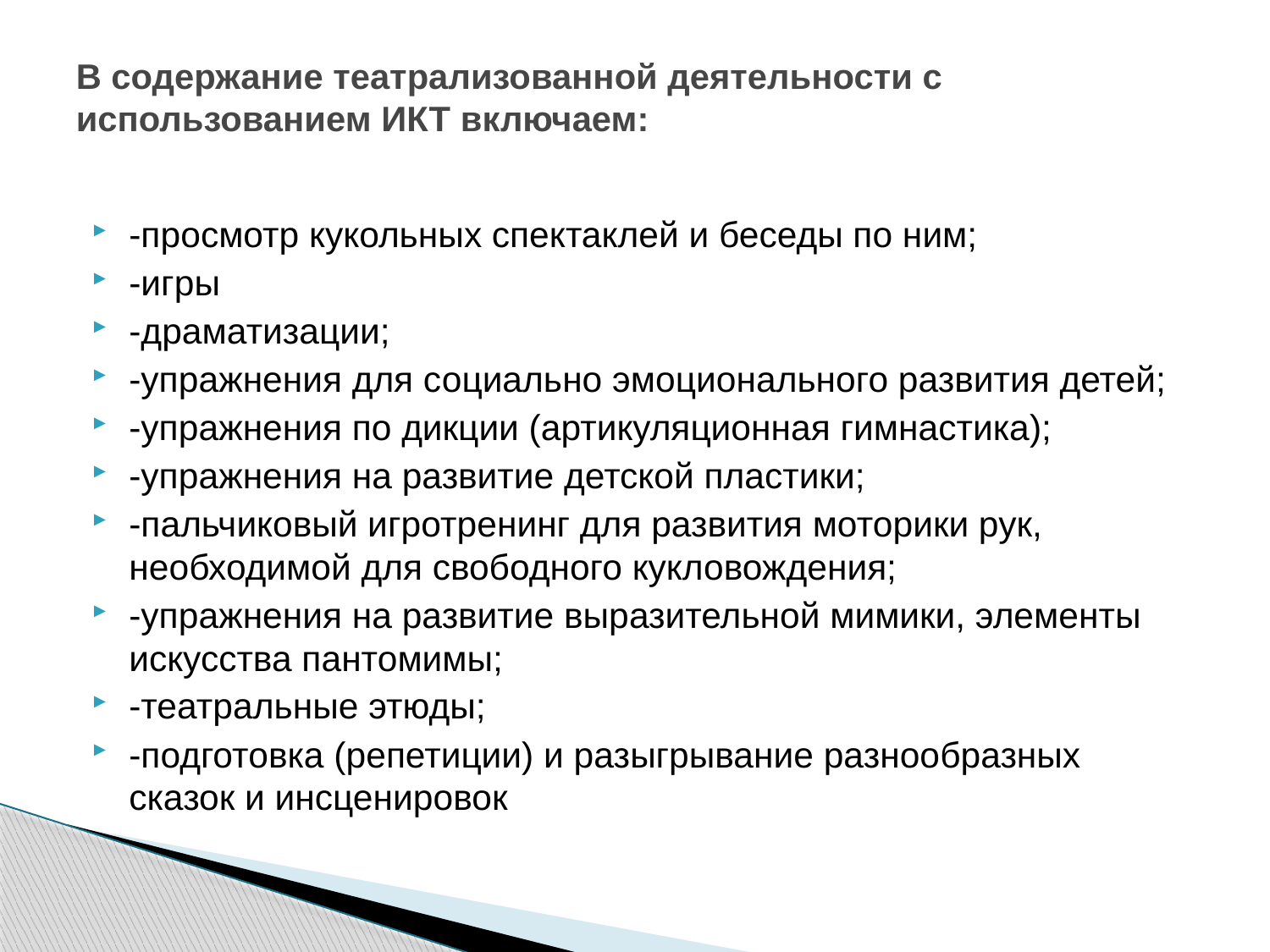

# В содержание театрализованной деятельности с использованием ИКТ включаем:
-просмотр кукольных спектаклей и беседы по ним;
-игры
-драматизации;
-упражнения для социально эмоционального развития детей;
-упражнения по дикции (артикуляционная гимнастика);
-упражнения на развитие детской пластики;
-пальчиковый игротренинг для развития моторики рук, необходимой для свободного кукловождения;
-упражнения на развитие выразительной мимики, элементы искусства пантомимы;
-театральные этюды;
-подготовка (репетиции) и разыгрывание разнообразных сказок и инсценировок